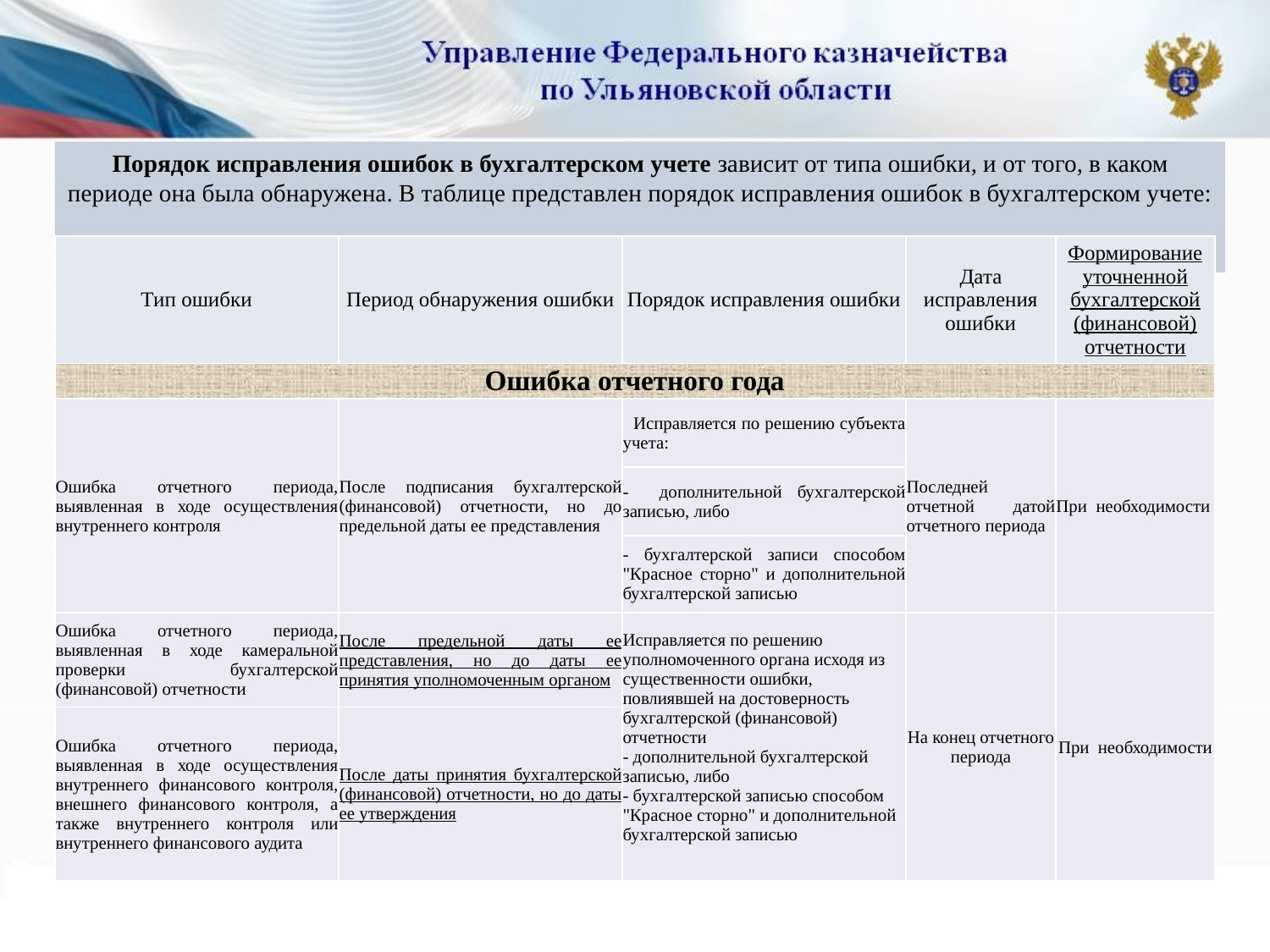

Порядок исправления ошибок в бухгалтерском учете зависит от типа ошибки, и от того, в каком периоде она была обнаружена. В таблице представлен порядок исправления ошибок в бухгалтерском учете:

| Тип ошибки | Период обнаружения ошибки | Порядок исправления ошибки | Дата исправления ошибки | Формирование уточненной бухгалтерской (финансовой) отчетности |
| --- | --- | --- | --- | --- |
| Ошибка отчетного года |  |  |  |  |
| Ошибка отчетного периода, выявленная в ходе осуществления внутреннего контроля | После подписания бухгалтерской (финансовой) отчетности, но до предельной даты ее представления | Исправляется по решению субъекта учета: | Последней отчетной датой отчетного периода | При необходимости |
|  |  | - дополнительной бухгалтерской записью, либо |  |  |
|  |  | - бухгалтерской записи способом "Красное сторно" и дополнительной бухгалтерской записью |  |  |
| Ошибка отчетного периода, выявленная в ходе камеральной проверки бухгалтерской (финансовой) отчетности | После предельной даты ее представления, но до даты ее принятия уполномоченным органом | Исправляется по решению уполномоченного органа исходя из существенности ошибки, повлиявшей на достоверность бухгалтерской (финансовой) отчетности - дополнительной бухгалтерской записью, либо - бухгалтерской записью способом "Красное сторно" и дополнительной бухгалтерской записью | На конец отчетного периода | При необходимости |
| Ошибка отчетного периода, выявленная в ходе осуществления внутреннего финансового контроля, внешнего финансового контроля, а также внутреннего контроля или внутреннего финансового аудита | После даты принятия бухгалтерской (финансовой) отчетности, но до даты ее утверждения |  |  |  |